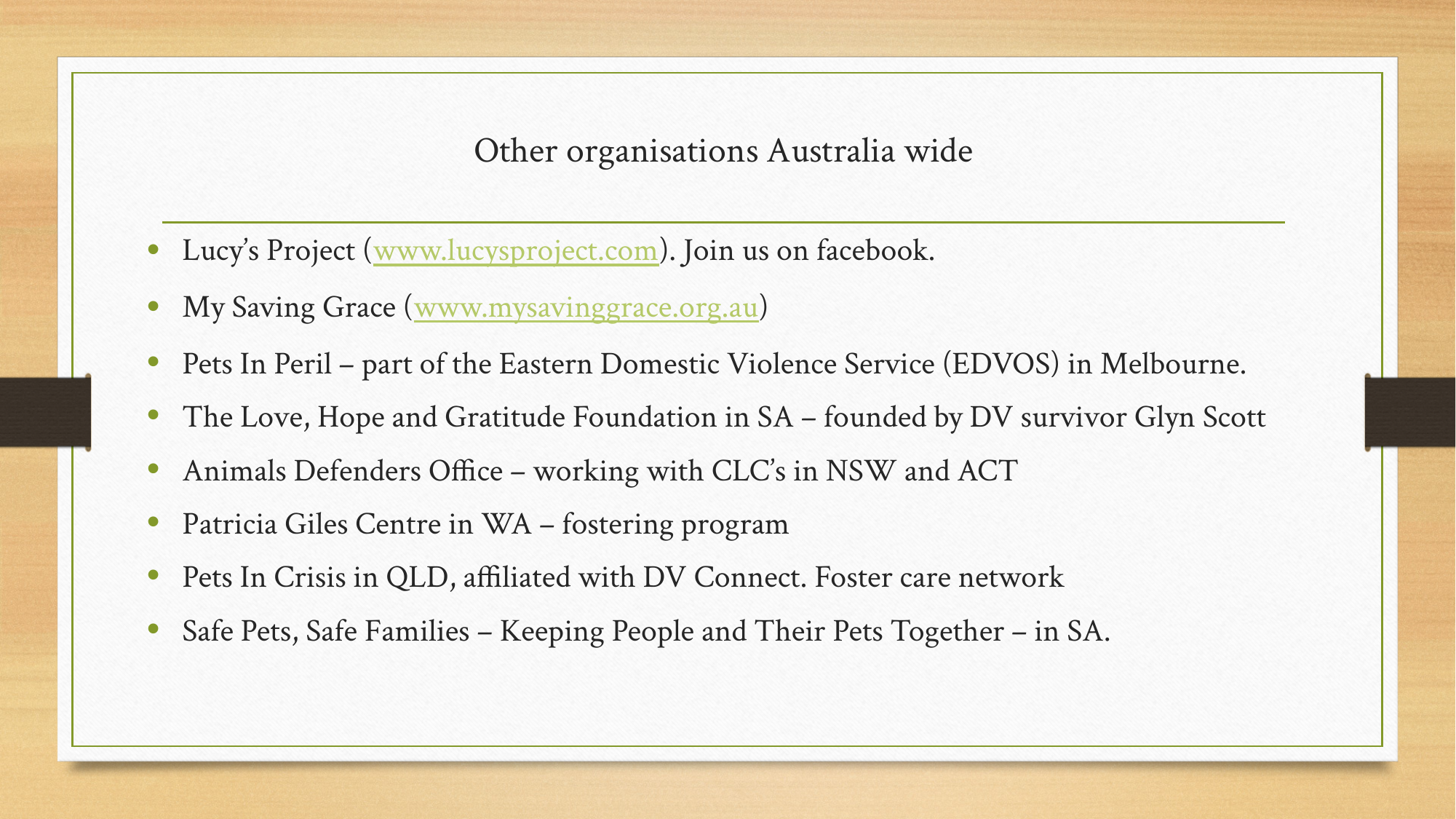

# Other organisations Australia wide
Lucy’s Project (www.lucysproject.com). Join us on facebook.
My Saving Grace (www.mysavinggrace.org.au)
Pets In Peril – part of the Eastern Domestic Violence Service (EDVOS) in Melbourne.
The Love, Hope and Gratitude Foundation in SA – founded by DV survivor Glyn Scott
Animals Defenders Office – working with CLC’s in NSW and ACT
Patricia Giles Centre in WA – fostering program
Pets In Crisis in QLD, affiliated with DV Connect. Foster care network
Safe Pets, Safe Families – Keeping People and Their Pets Together – in SA.